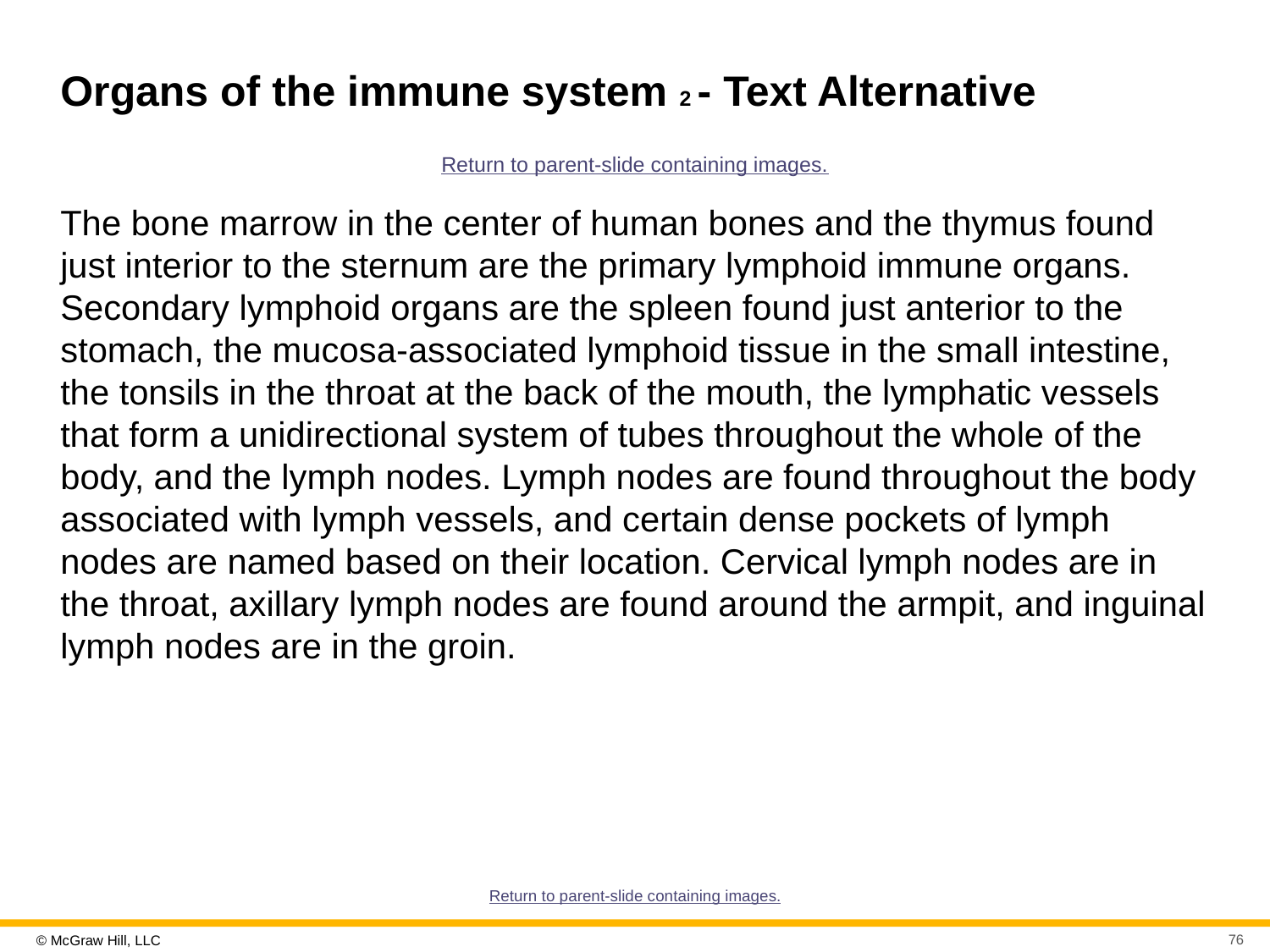

# Organs of the immune system 2 - Text Alternative
Return to parent-slide containing images.
The bone marrow in the center of human bones and the thymus found just interior to the sternum are the primary lymphoid immune organs. Secondary lymphoid organs are the spleen found just anterior to the stomach, the mucosa-associated lymphoid tissue in the small intestine, the tonsils in the throat at the back of the mouth, the lymphatic vessels that form a unidirectional system of tubes throughout the whole of the body, and the lymph nodes. Lymph nodes are found throughout the body associated with lymph vessels, and certain dense pockets of lymph nodes are named based on their location. Cervical lymph nodes are in the throat, axillary lymph nodes are found around the armpit, and inguinal lymph nodes are in the groin.
Return to parent-slide containing images.
76